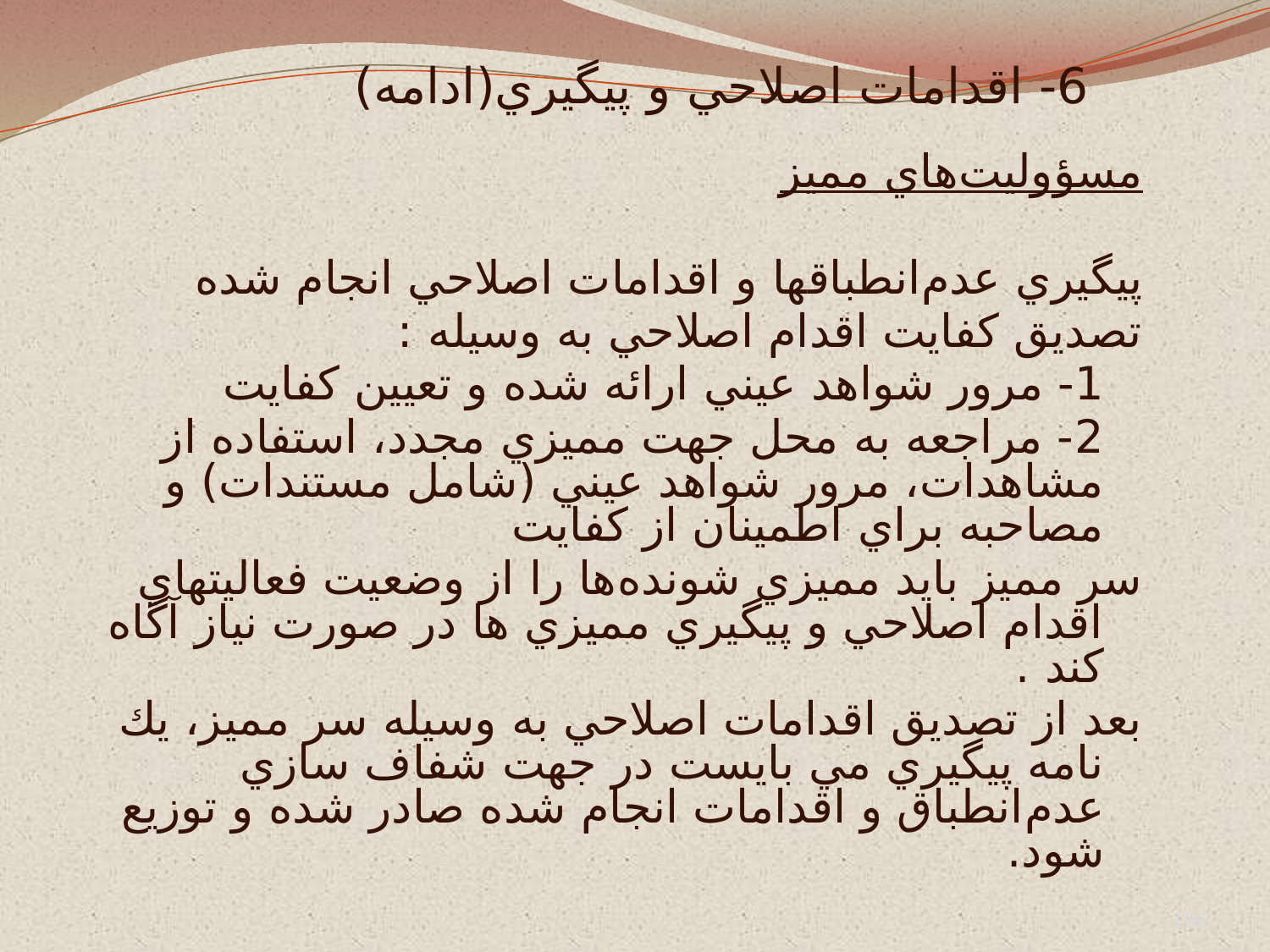

# 6- اقدامات اصلاحي و پيگيري(ادامه)
مسؤوليت‌هاي مميز

پيگيري عدم‌انطباقها و اقدامات اصلاحي انجام شده
تصديق كفايت اقدام اصلاحي به وسيله :
		1- مرور شواهد عيني ارائه شده و تعيين كفايت
		2- مراجعه به محل جهت مميزي مجدد، استفاده از مشاهدات، مرور شواهد عيني (شامل مستندات) و مصاحبه براي اطمينان از كفايت
سر مميز بايد مميزي شونده‌ها را از وضعيت فعاليتهاي اقدام اصلاحي و پيگيري مميزي ها در صورت نياز آگاه كند .
بعد از تصديق اقدامات اصلاحي به وسيله سر مميز، يك نامه پيگيري مي بايست در جهت شفاف سازي عدم‌انطباق و اقدامات انجام شده صادر شده و توزيع شود.
196